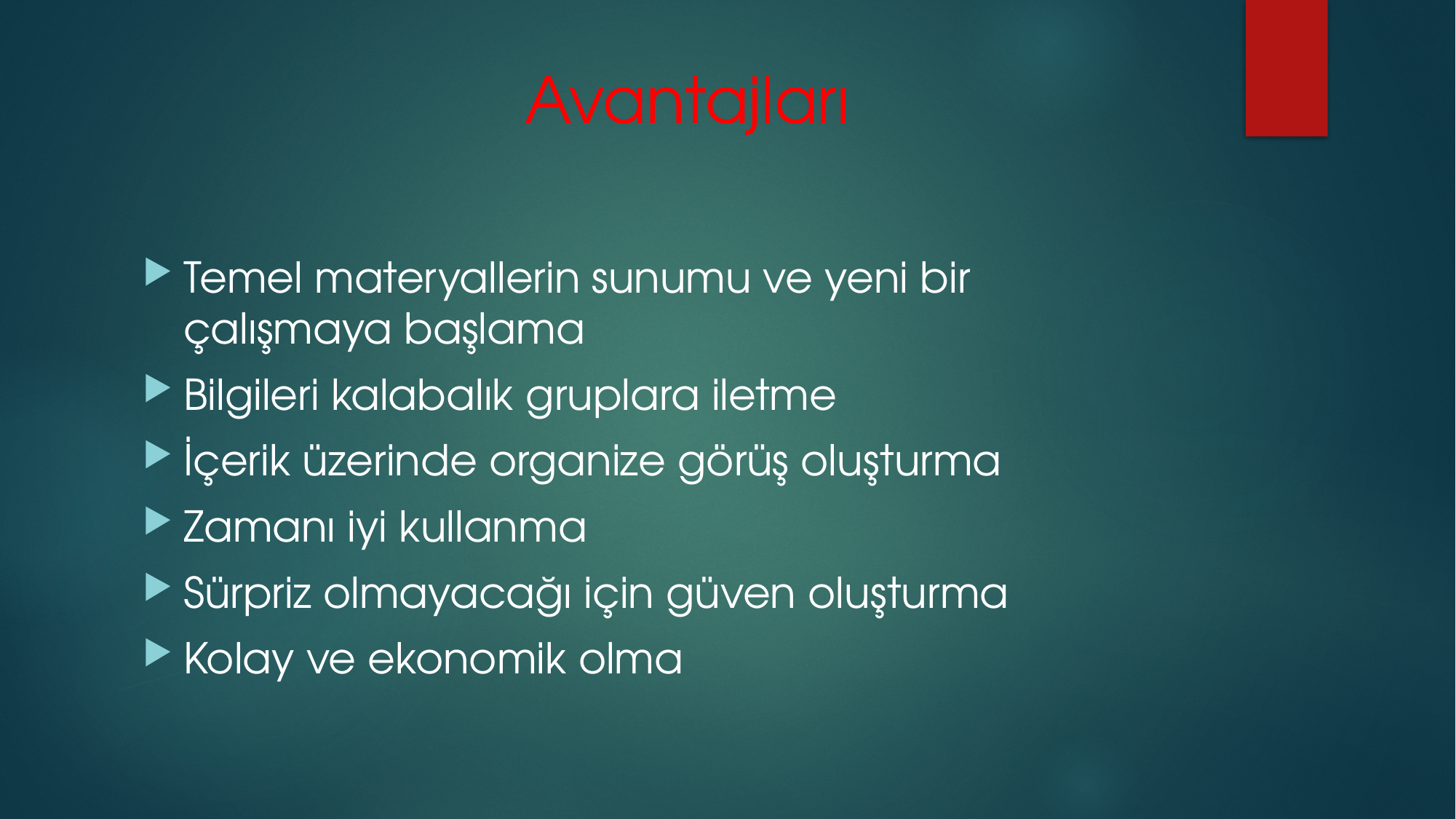

# Avantajları
Temel materyallerin sunumu ve yeni bir çalışmaya başlama
Bilgileri kalabalık gruplara iletme
İçerik üzerinde organize görüş oluşturma
Zamanı iyi kullanma
Sürpriz olmayacağı için güven oluşturma
Kolay ve ekonomik olma